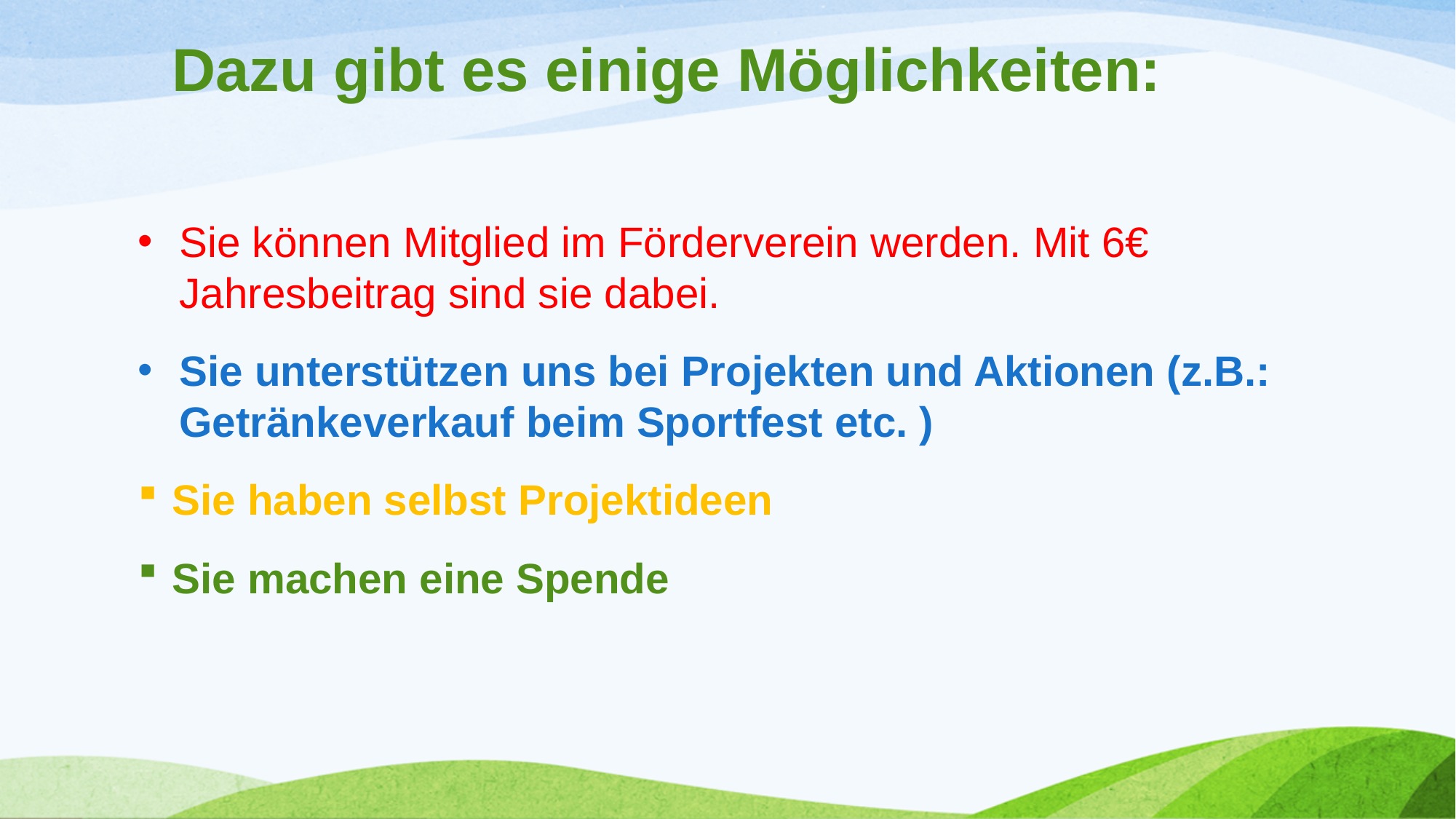

# Dazu gibt es einige Möglichkeiten:
Sie können Mitglied im Förderverein werden. Mit 6€ Jahresbeitrag sind sie dabei.
Sie unterstützen uns bei Projekten und Aktionen (z.B.: Getränkeverkauf beim Sportfest etc. )
Sie haben selbst Projektideen
Sie machen eine Spende